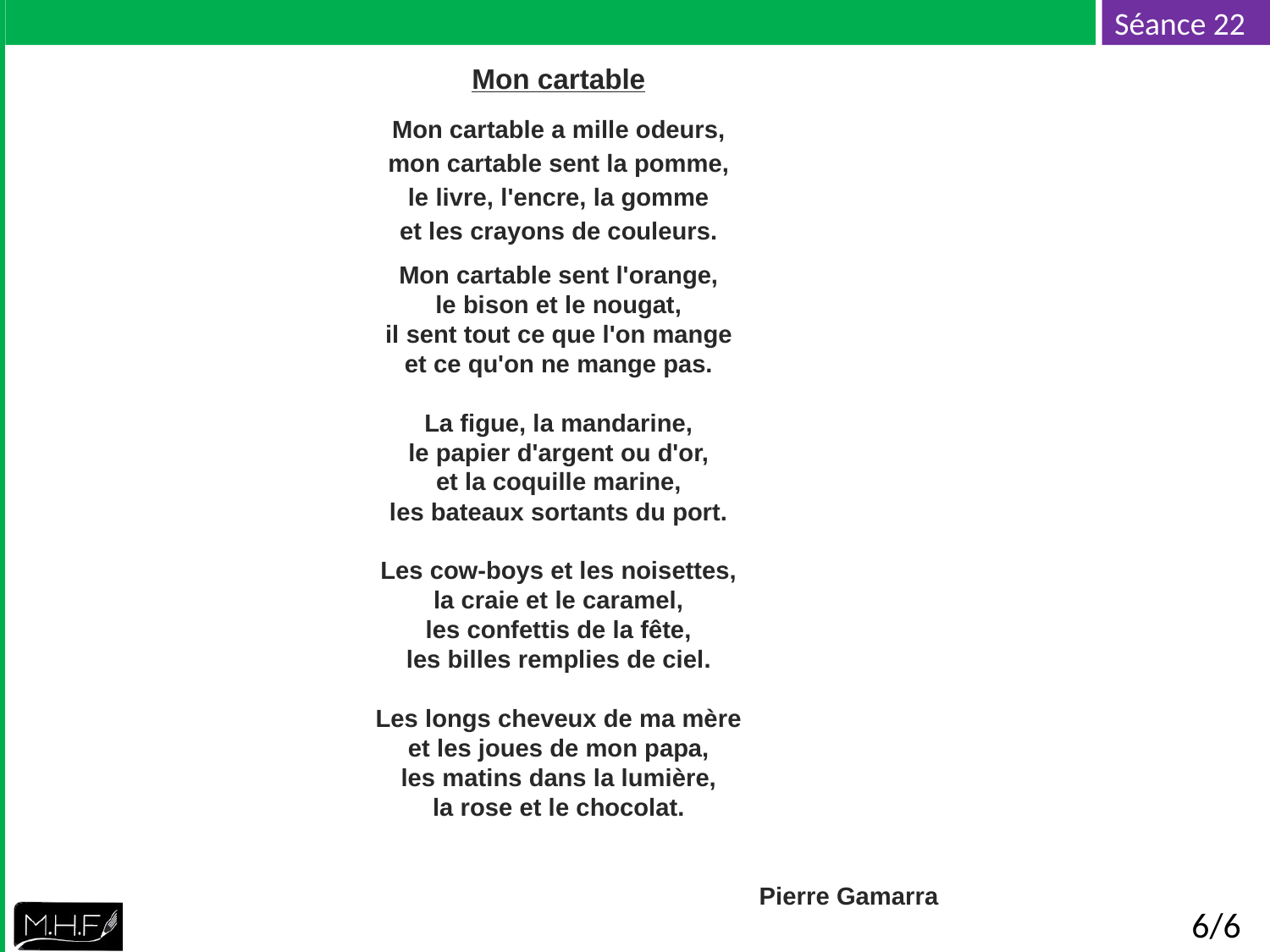

Mon cartable
Mon cartable a mille odeurs,
mon cartable sent la pomme,
le livre, l'encre, la gomme
et les crayons de couleurs.
Mon cartable sent l'orange,
le bison et le nougat,
il sent tout ce que l'on mange
et ce qu'on ne mange pas.
La figue, la mandarine,
le papier d'argent ou d'or,
et la coquille marine,
les bateaux sortants du port.
Les cow-boys et les noisettes,
la craie et le caramel,
les confettis de la fête,
les billes remplies de ciel.
Les longs cheveux de ma mère
et les joues de mon papa,
les matins dans la lumière,
la rose et le chocolat.

Pierre Gamarra
6/6